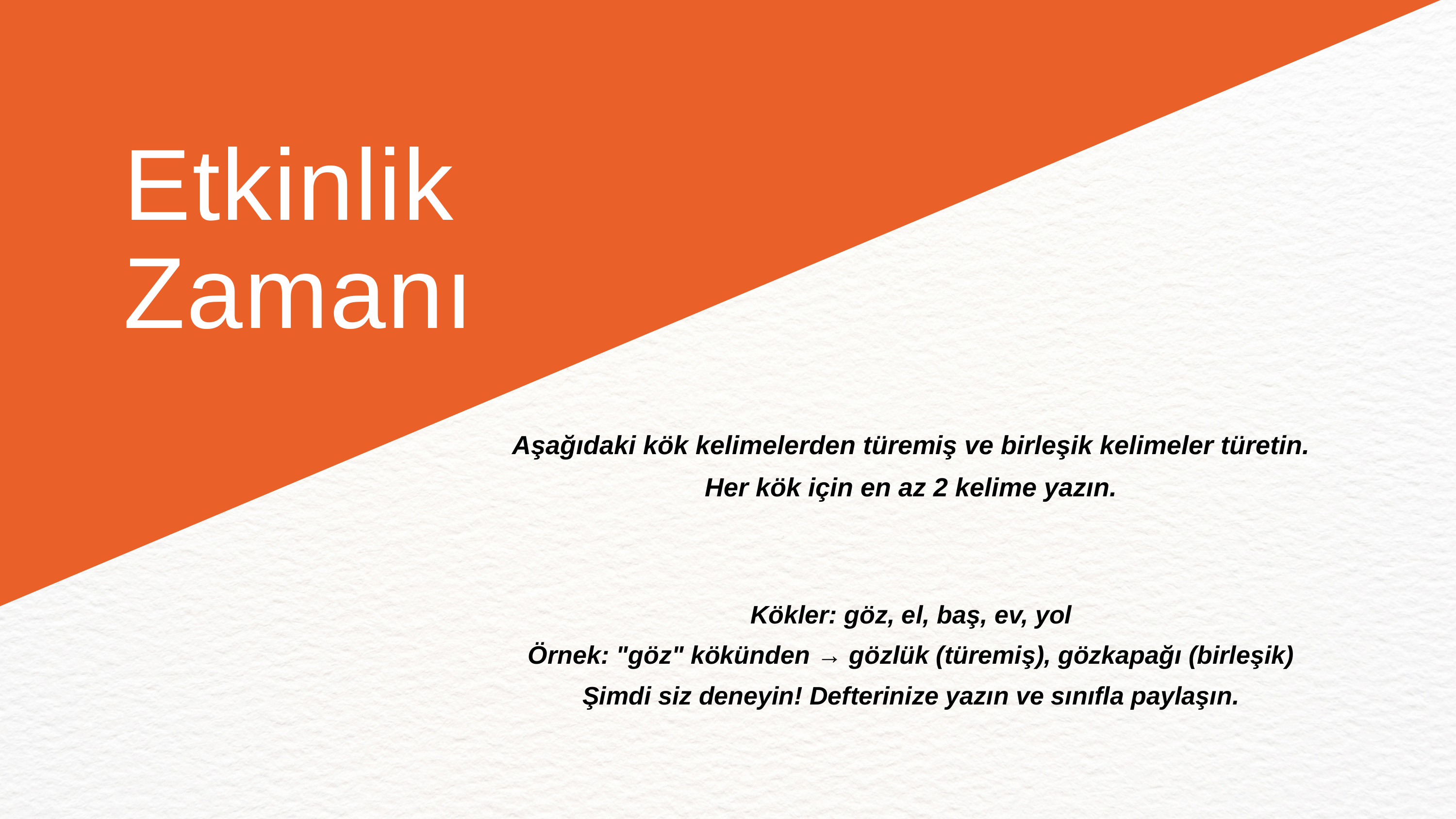

Etkinlik Zamanı

Aşağıdaki kök kelimelerden türemiş ve birleşik kelimeler türetin. Her kök için en az 2 kelime yazın.

Kökler: göz, el, baş, ev, yol
Örnek: "göz" kökünden → gözlük (türemiş), gözkapağı (birleşik)
Şimdi siz deneyin! Defterinize yazın ve sınıfla paylaşın.